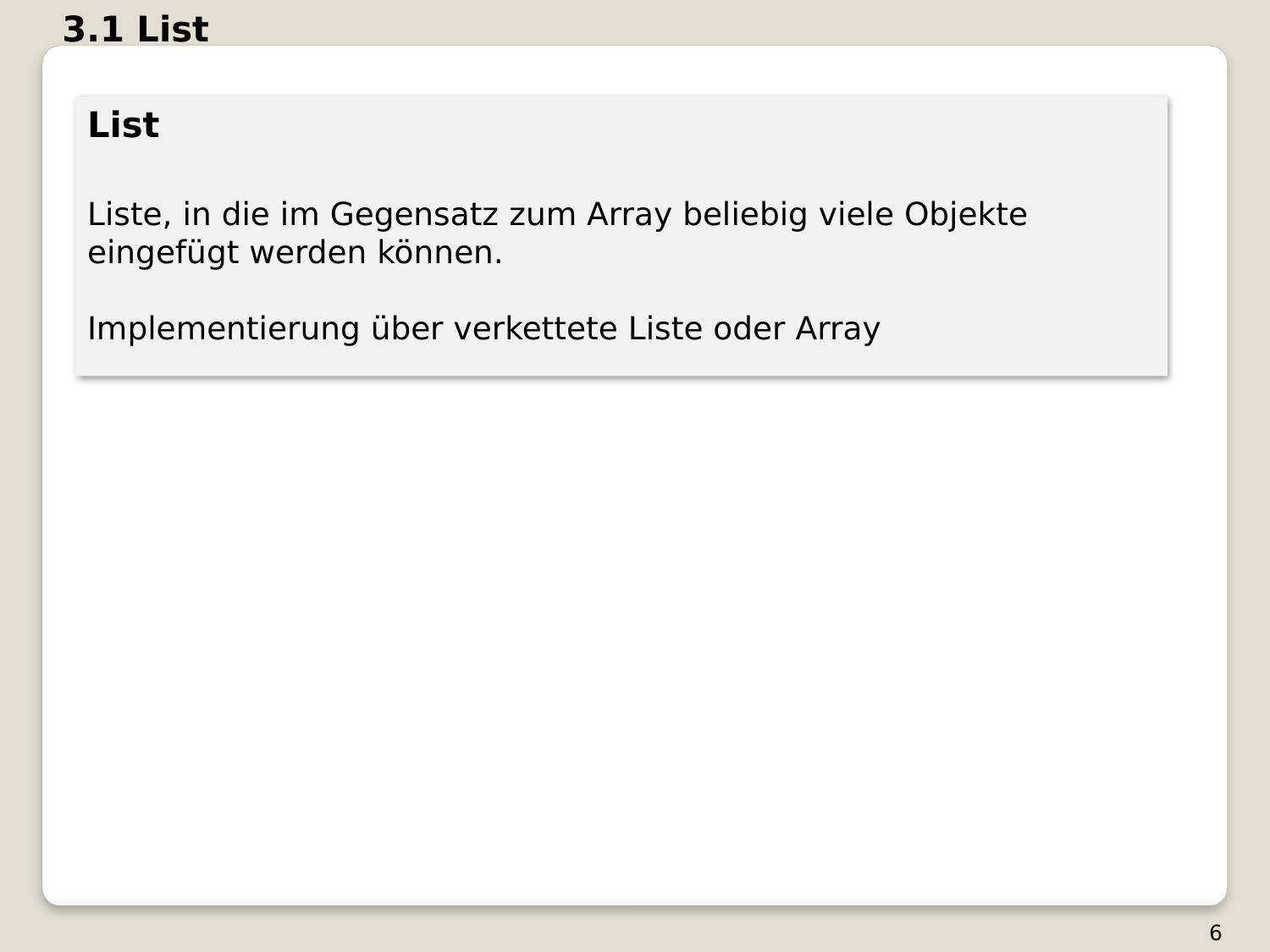

3.1 List
List

Liste, in die im Gegensatz zum Array beliebig viele Objekte eingefügt werden können.

Implementierung über verkettete Liste oder Array